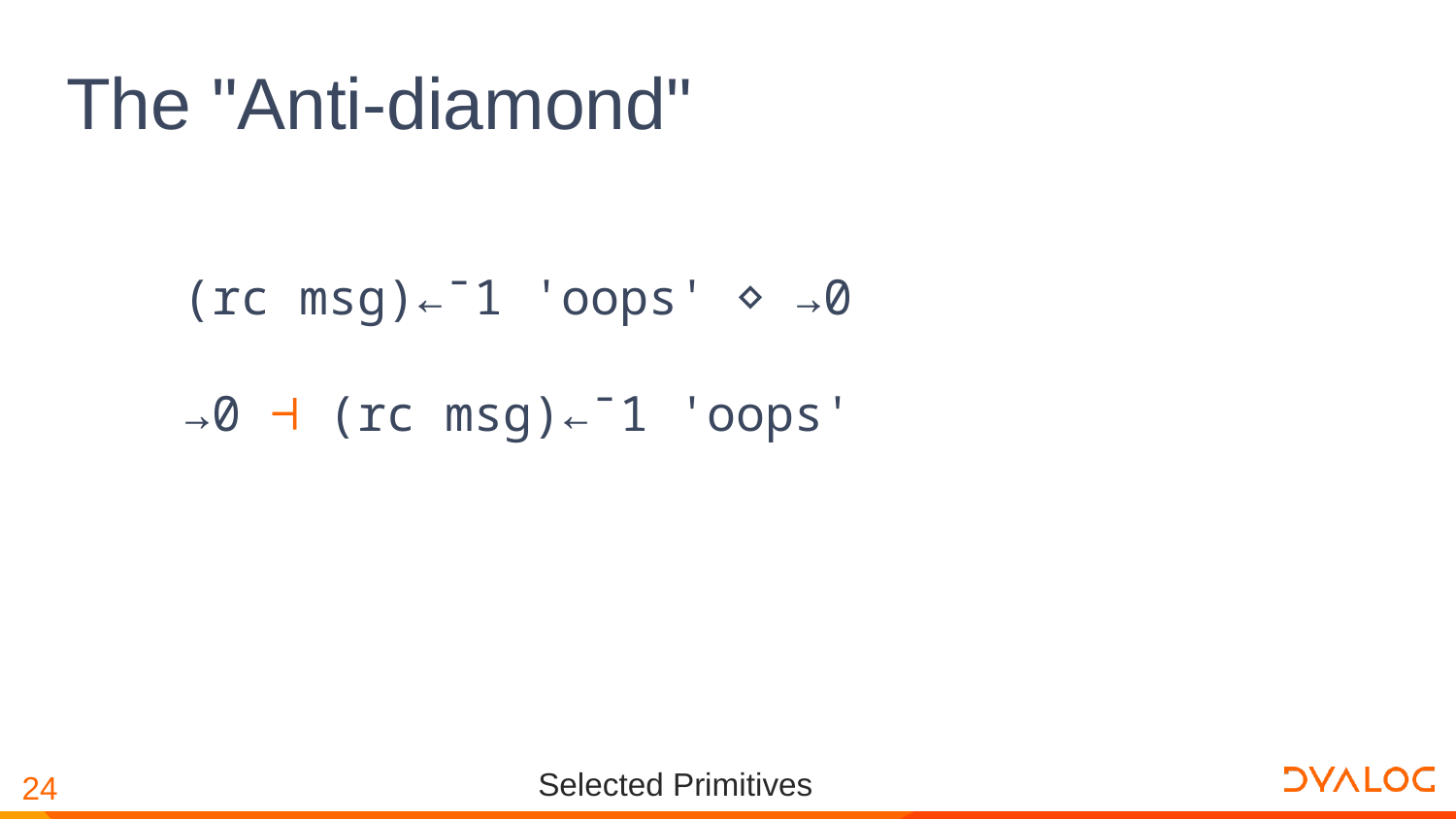

# The "Anti-diamond"
    (rc msg)←¯1 'oops' ⋄ →0

    →0 ⊣ (rc msg)←¯1 'oops'